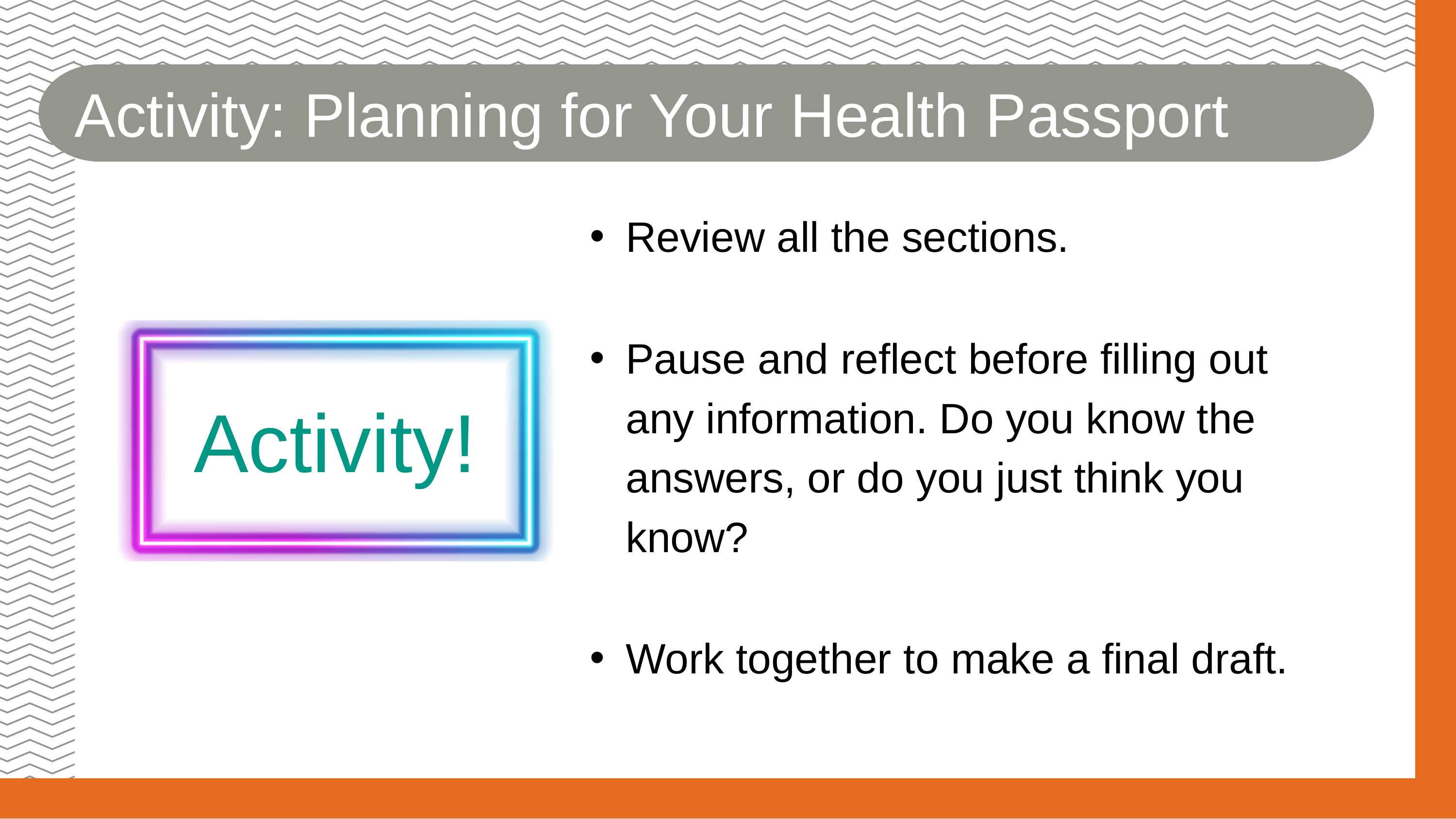

Activity: Planning for Your Health Passport

Review all the sections.

Pause and reflect before filling out any information. Do you know the answers, or do you just think you know?

Work together to make a final draft.

Activity!